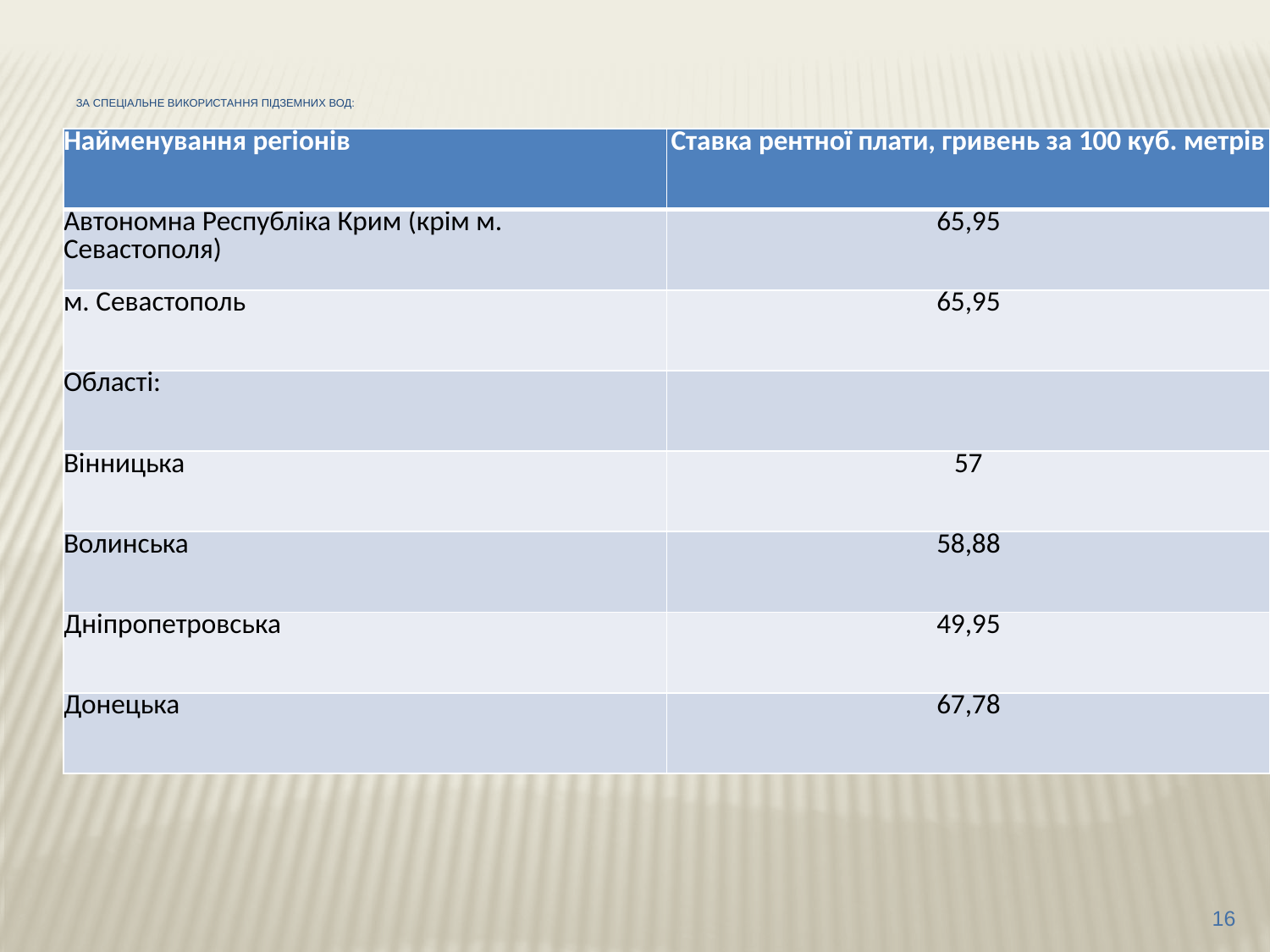

# за спеціальне використання підземних вод:
| Найменування регіонів | Ставка рентної плати, гривень за 100 куб. метрів |
| --- | --- |
| Автономна Республіка Крим (крім м. Севастополя) | 65,95 |
| м. Севастополь | 65,95 |
| Області: |  |
| Вінницька | 57 |
| Волинська | 58,88 |
| Дніпропетровська | 49,95 |
| Донецька | 67,78 |
16